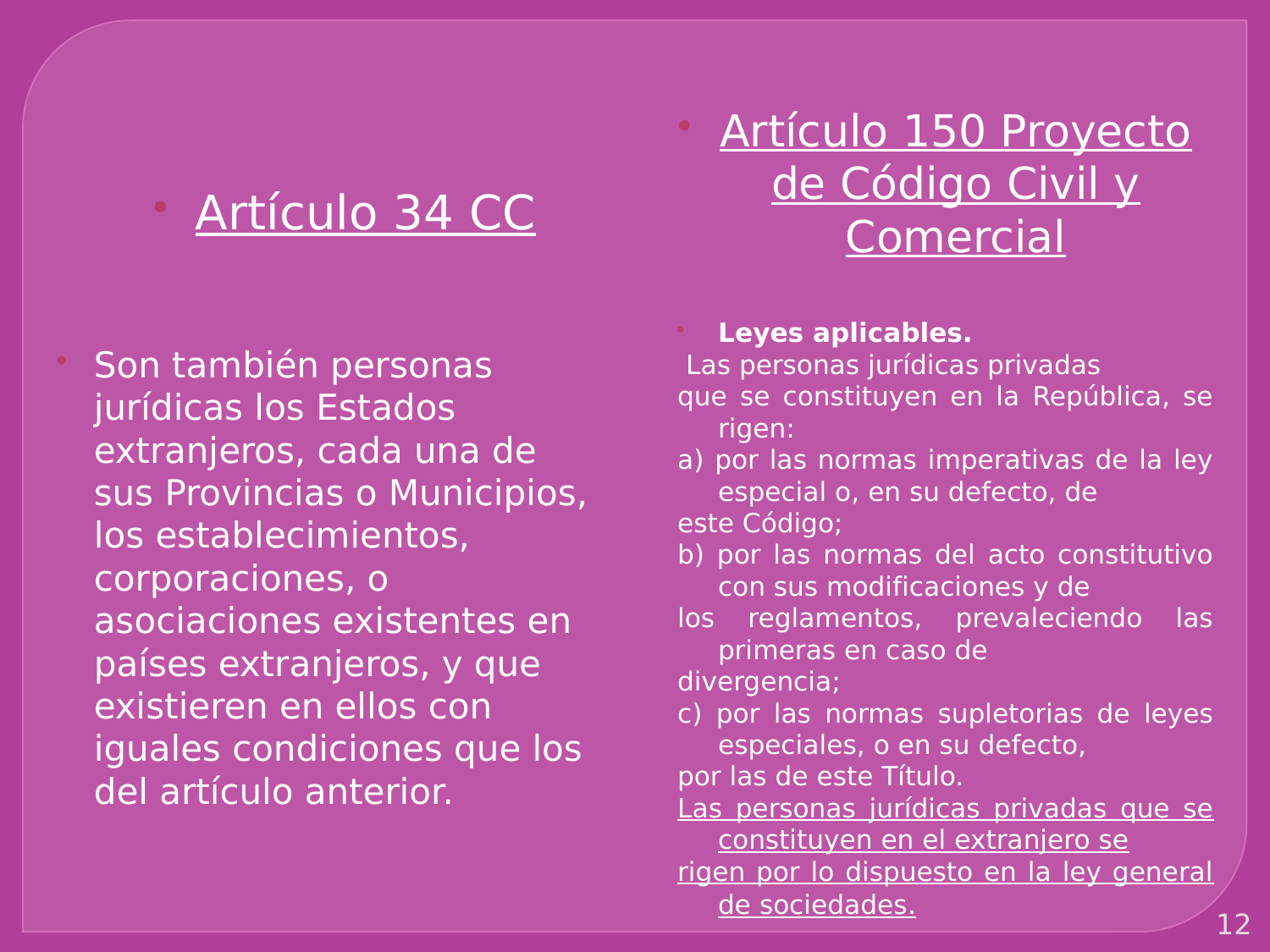

Artículo 150 Proyecto de Código Civil y Comercial
Artículo 34 CC

Leyes aplicables.
 Las personas jurídicas privadas
que se constituyen en la República, se rigen:
a) por las normas imperativas de la ley especial o, en su defecto, de
este Código;
b) por las normas del acto constitutivo con sus modificaciones y de
los reglamentos, prevaleciendo las primeras en caso de
divergencia;
c) por las normas supletorias de leyes especiales, o en su defecto,
por las de este Título.
Las personas jurídicas privadas que se constituyen en el extranjero se
rigen por lo dispuesto en la ley general de sociedades.
Son también personas jurídicas los Estados extranjeros, cada una de sus Provincias o Municipios, los establecimientos, corporaciones, o asociaciones existentes en países extranjeros, y que existieren en ellos con iguales condiciones que los del artículo anterior.
12